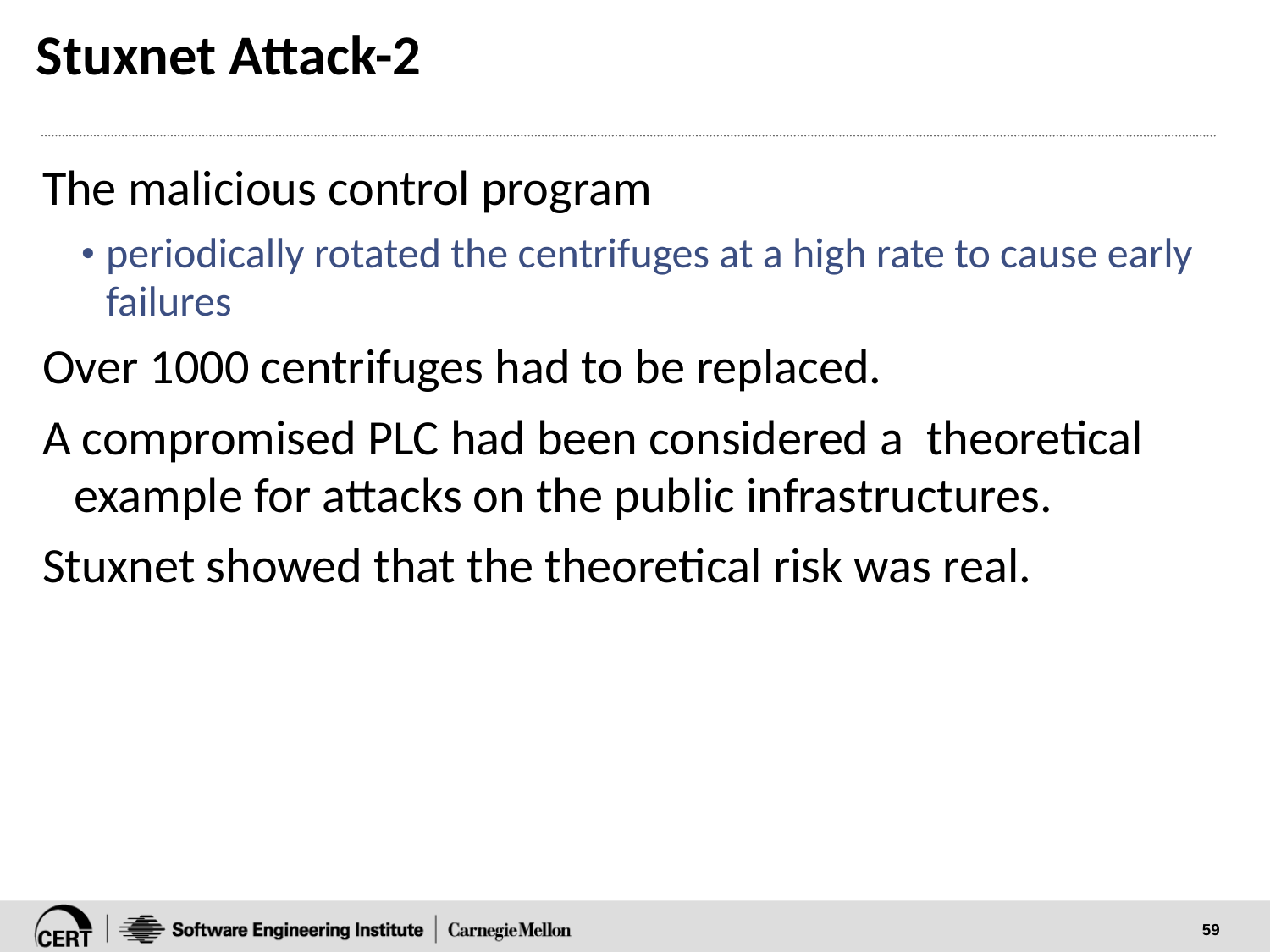

# Stuxnet Attack-2
The malicious control program
periodically rotated the centrifuges at a high rate to cause early failures
Over 1000 centrifuges had to be replaced.
A compromised PLC had been considered a  theoretical example for attacks on the public infrastructures.
Stuxnet showed that the theoretical risk was real.